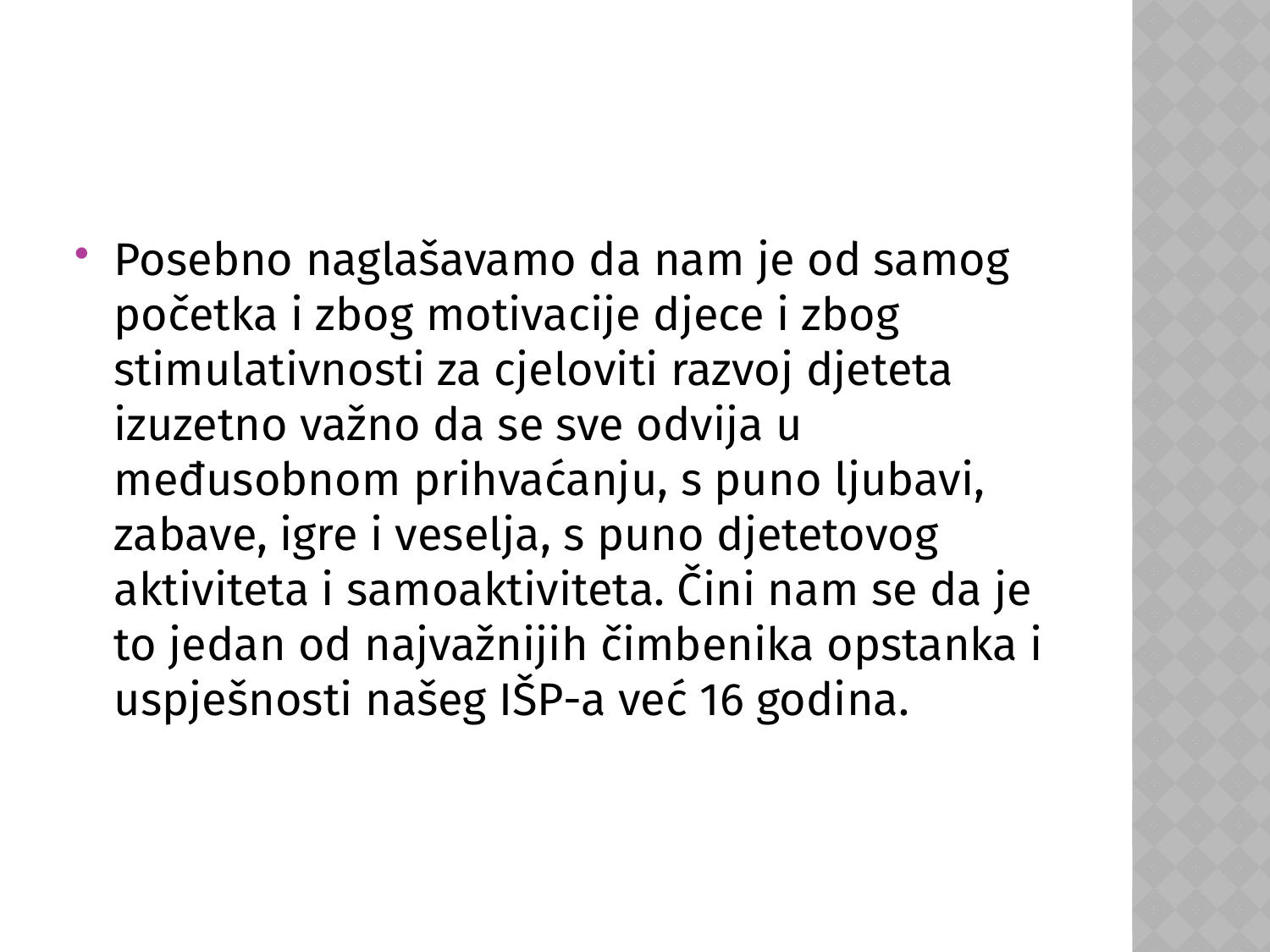

#
Posebno naglašavamo da nam je od samog početka i zbog motivacije djece i zbog stimulativnosti za cjeloviti razvoj djeteta izuzetno važno da se sve odvija u međusobnom prihvaćanju, s puno ljubavi, zabave, igre i veselja, s puno djetetovog aktiviteta i samoaktiviteta. Čini nam se da je to jedan od najvažnijih čimbenika opstanka i uspješnosti našeg IŠP-a već 16 godina.